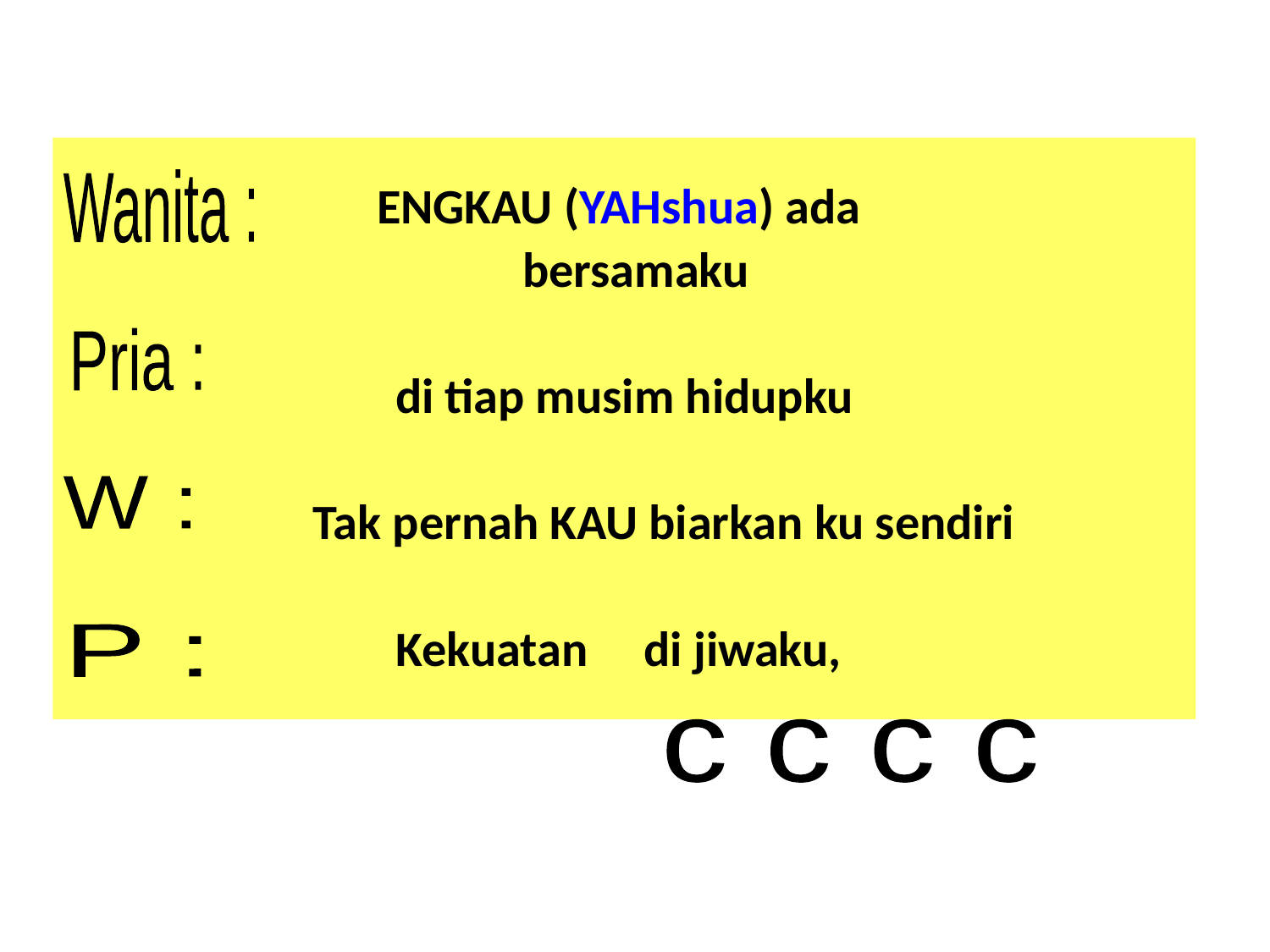

ENGKAU (YAHshua) ada
  bersamaku

di tiap musim hidupku

       Tak pernah KAU biarkan ku sendiri

Kekuatan     di jiwaku,

Wanita :
Pria :
W :
P :
c c c c